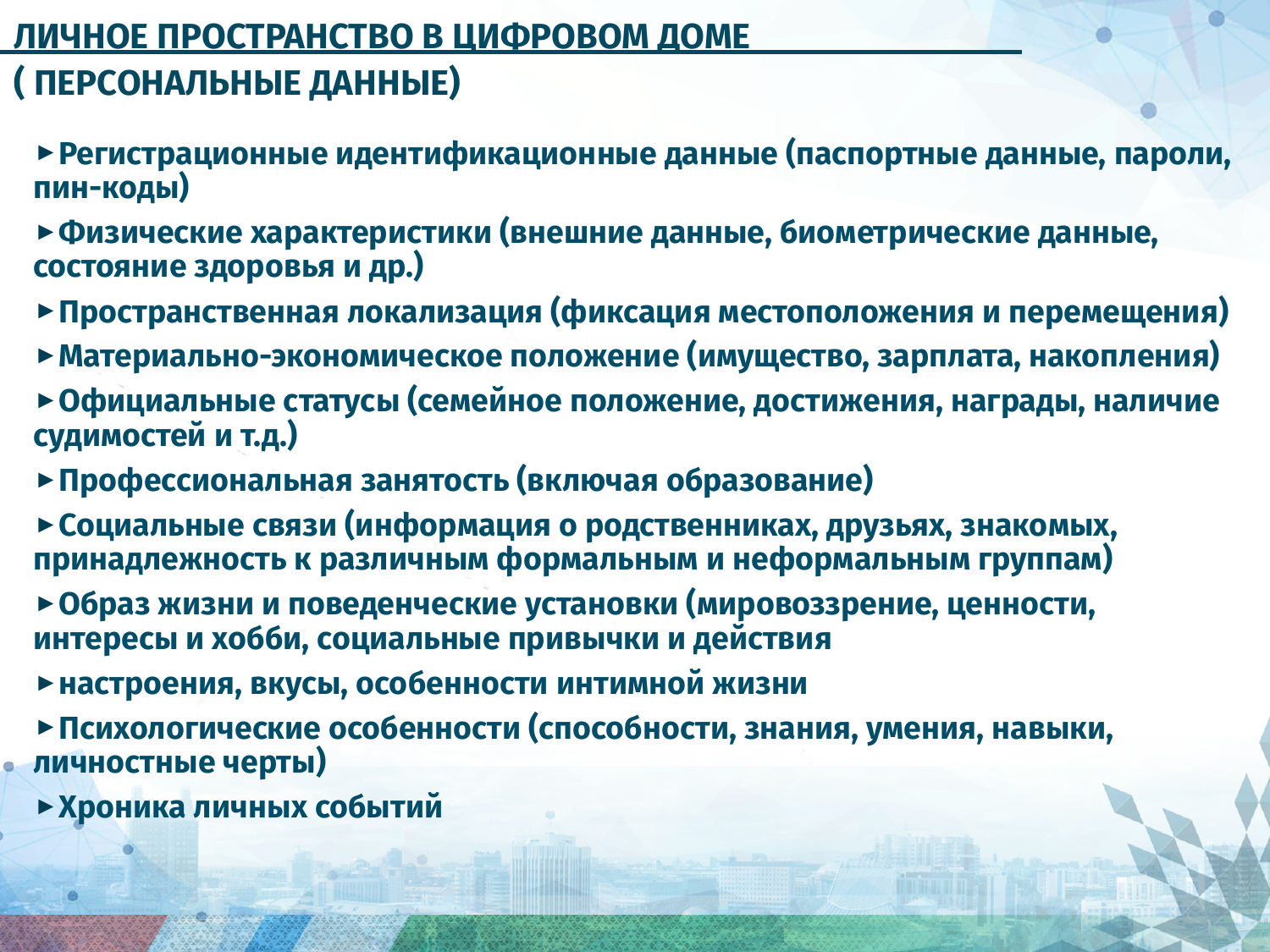

ЛИЧНОЕ ПРОСТРАНСТВО В ЦИФРОВОМ ДОМЕ
( ПЕРСОНАЛЬНЫЕ ДАННЫЕ)
Регистрационные идентификационные данные (паспортные данные, пароли, пин-коды)
Физические характеристики (внешние данные, биометрические данные, состояние здоровья и др.)
Пространственная локализация (фиксация местоположения и перемещения)
Материально-экономическое положение (имущество, зарплата, накопления)
Официальные статусы (семейное положение, достижения, награды, наличие судимостей и т.д.)
Профессиональная занятость (включая образование)
Социальные связи (информация о родственниках, друзьях, знакомых, принадлежность к различным формальным и неформальным группам)
Образ жизни и поведенческие установки (мировоззрение, ценности, интересы и хобби, социальные привычки и действия
настроения, вкусы, особенности интимной жизни
Психологические особенности (способности, знания, умения, навыки, личностные черты)
Хроника личных событий